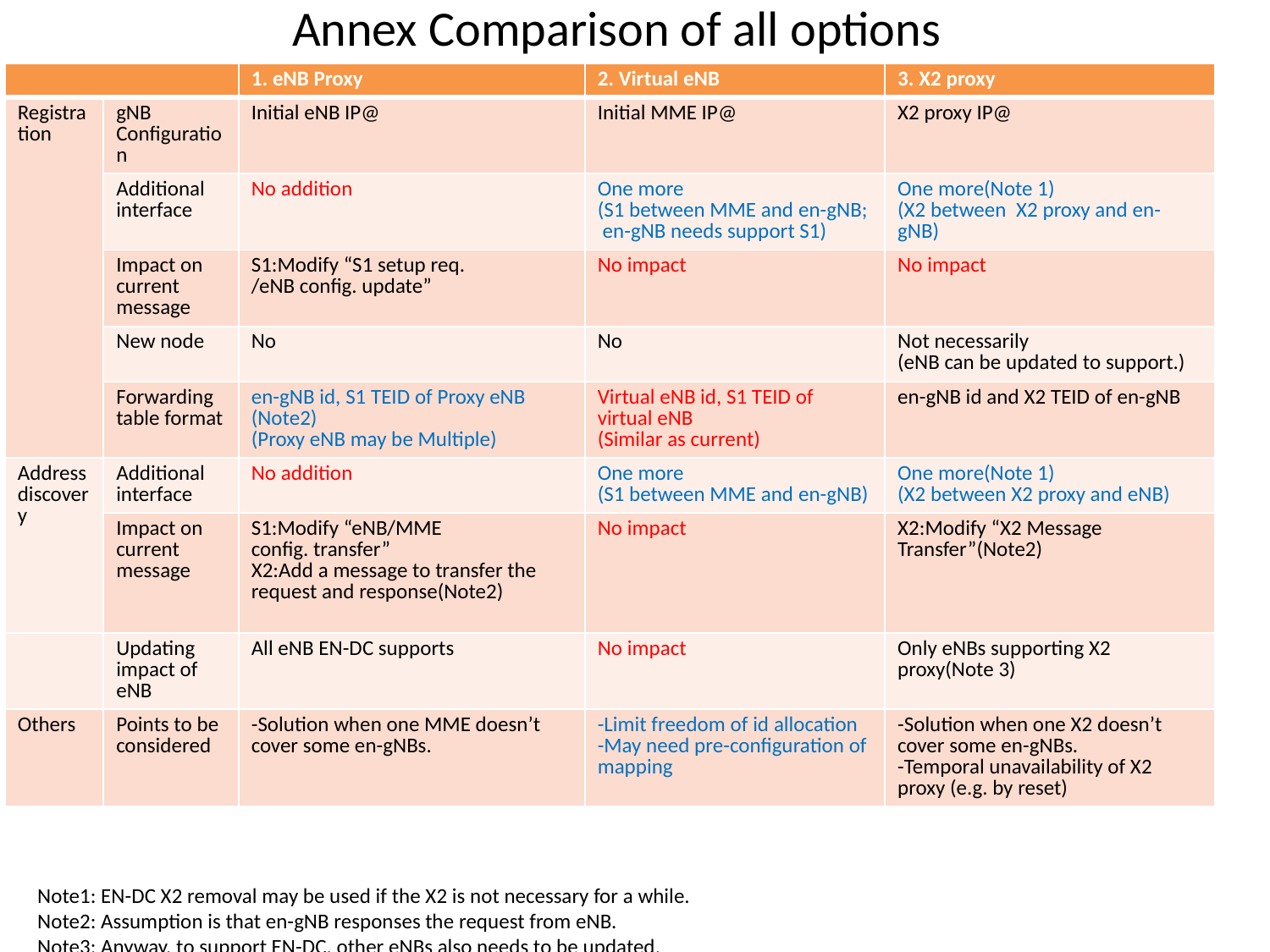

# Annex Comparison of all options
|  |  | 1. eNB Proxy | 2. Virtual eNB | 3. X2 proxy |
| --- | --- | --- | --- | --- |
| Registration | gNB Configuration | Initial eNB IP@ | Initial MME IP@ | X2 proxy IP@ |
|  | Additional interface | No addition | One more (S1 between MME and en-gNB; en-gNB needs support S1) | One more(Note 1) (X2 between X2 proxy and en-gNB) |
|  | Impact on current message | S1:Modify “S1 setup req. /eNB config. update” | No impact | No impact |
|  | New node | No | No | Not necessarily (eNB can be updated to support.) |
|  | Forwarding table format | en-gNB id, S1 TEID of Proxy eNB (Note2) (Proxy eNB may be Multiple) | Virtual eNB id, S1 TEID of virtual eNB (Similar as current) | en-gNB id and X2 TEID of en-gNB |
| Address discovery | Additional interface | No addition | One more (S1 between MME and en-gNB) | One more(Note 1) (X2 between X2 proxy and eNB) |
|  | Impact on current message | S1:Modify “eNB/MME config. transfer” X2:Add a message to transfer the request and response(Note2) | No impact | X2:Modify “X2 Message Transfer”(Note2) |
|  | Updating impact of eNB | All eNB EN-DC supports | No impact | Only eNBs supporting X2 proxy(Note 3) |
| Others | Points to be considered | -Solution when one MME doesn’t cover some en-gNBs. | -Limit freedom of id allocation -May need pre-configuration of mapping | -Solution when one X2 doesn’t cover some en-gNBs. -Temporal unavailability of X2 proxy (e.g. by reset) |
Note1: EN-DC X2 removal may be used if the X2 is not necessary for a while.
Note2: Assumption is that en-gNB responses the request from eNB.
Note3: Anyway, to support EN-DC, other eNBs also needs to be updated.